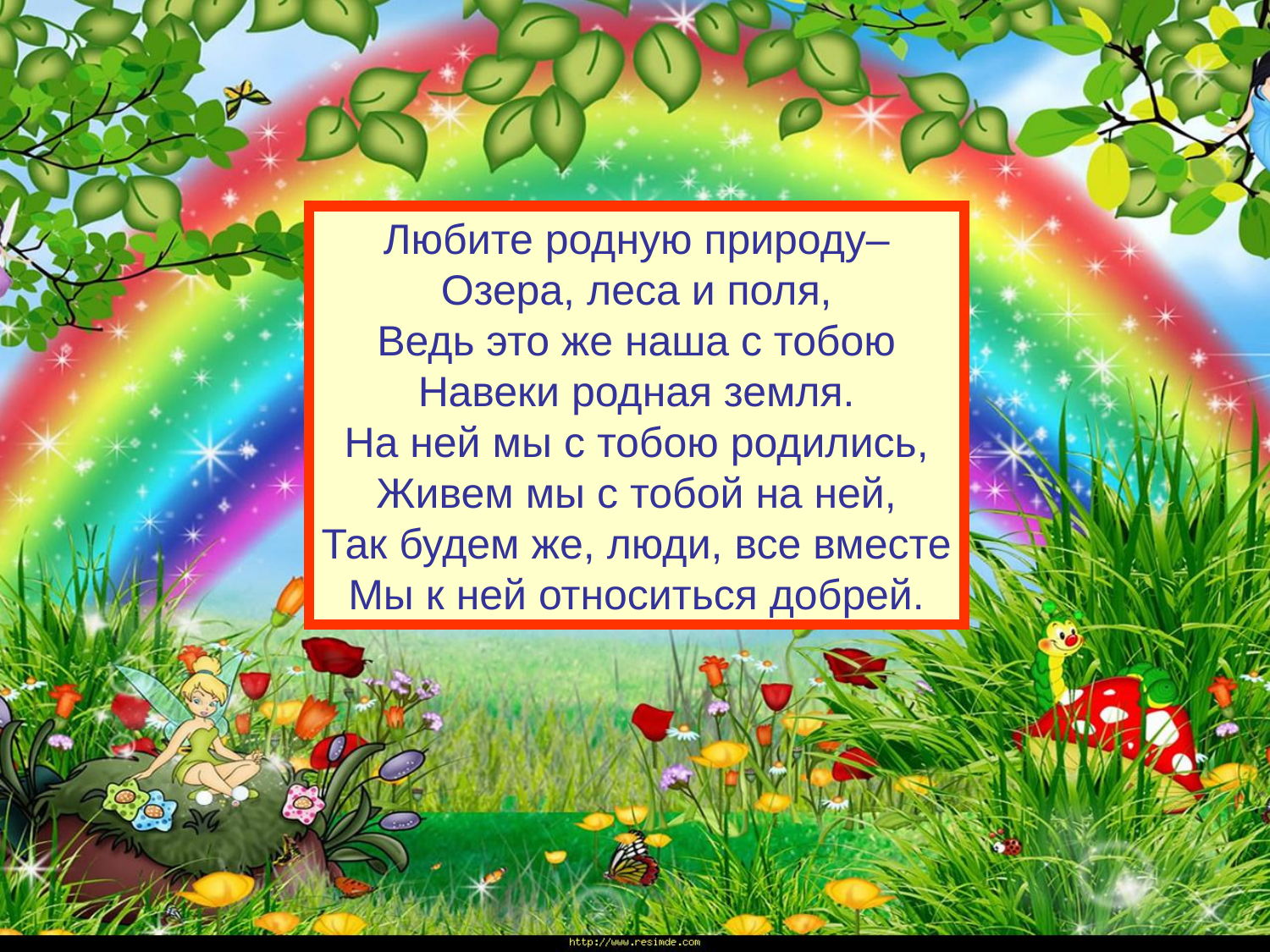

Любите родную природу–
Озера, леса и поля,
Ведь это же наша с тобою
Навеки родная земля.
На ней мы с тобою родились,
Живем мы с тобой на ней,
Так будем же, люди, все вместе
Мы к ней относиться добрей.